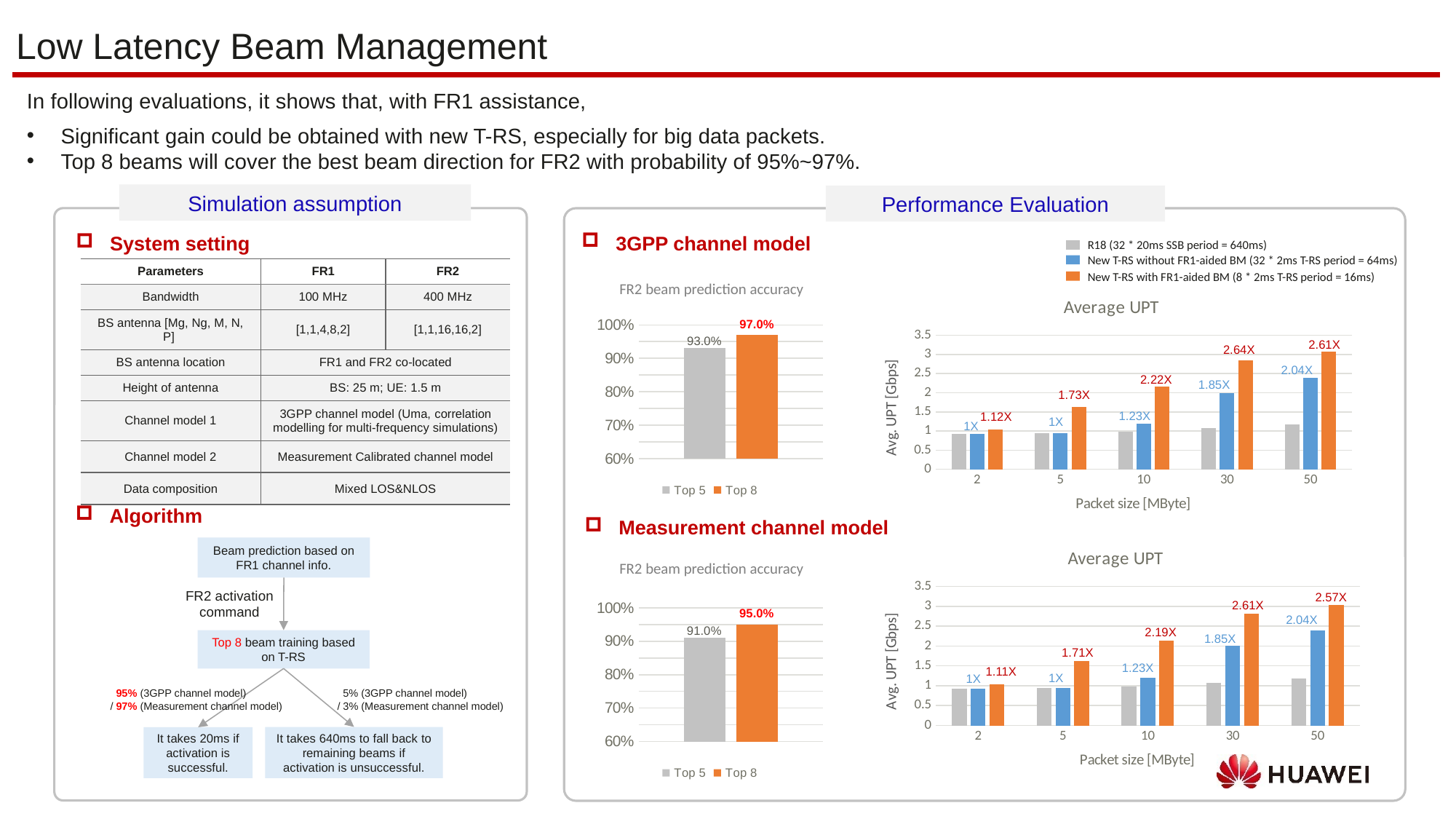

Low Latency Beam Management

In following evaluations, it shows that, with FR1 assistance,
Significant gain could be obtained with new T-RS, especially for big data packets.
Top 8 beams will cover the best beam direction for FR2 with probability of 95%~97%.
Simulation assumption
Performance Evaluation

3GPP channel model
System setting
R18 (32 * 20ms SSB period = 640ms)

New T-RS without FR1-aided BM (32 * 2ms T-RS period = 64ms)

New T-RS with FR1-aided BM (8 * 2ms T-RS period = 16ms)

| Parameters | FR1 | FR2 |
| --- | --- | --- |
| Bandwidth | 100 MHz | 400 MHz |
| BS antenna [Mg, Ng, M, N, P] | [1,1,4,8,2] | [1,1,16,16,2] |
| BS antenna location | FR1 and FR2 co-located |  |
| Height of antenna | BS: 25 m; UE: 1.5 m |  |
| Channel model 1 | 3GPP channel model (Uma, correlation modelling for multi-frequency simulations) |  |
| Channel model 2 | Measurement Calibrated channel model |  |
| Data composition | Mixed LOS&NLOS |  |
 FR2 beam prediction accuracy

### Chart: Average UPT

| Category | R18 | New TRS without FR1-aided BM | New TRS with FR1-aided BM |
|---|---|---|---|
| 2 | 0.926148 | 0.926148 | 1.033699 |
| 5 | 0.94373 | 0.94373 | 1.628855 |
| 10 | 0.97266 | 1.19395 | 2.159526 |
| 30 | 1.07979 | 1.99898 | 2.855964 |
| 50 | 1.17592 | 2.39526 | 3.065928 |

### Chart

| Category | Top 5 | Top 8 |
|---|---|---|
| NLOS/LOS | 0.93 | 0.97 |
2.61X
2.64X
2.04X
2.22X
1.85X
1.73X
1.23X
1.12X
1X
1X
Algorithm
Measurement channel model

### Chart: Average UPT

| Category | R18 | New TRS without FR1-aided BM | New TRS with FR1-aided BM |
|---|---|---|---|
| 2 | 0.926148 | 0.926148 | 1.031475 |
| 5 | 0.94373 | 0.94373 | 1.614658 |
| 10 | 0.97266 | 1.19395 | 2.134671 |
| 30 | 1.07979 | 1.99898 | 2.817592 |
| 50 | 1.17592 | 2.39526 | 3.023787 |
2.57X
2.61X
2.04X
2.19X
1.85X
1.71X
1.23X
1.11X
1X
1X
Beam prediction based on FR1 channel info.
 FR2 beam prediction accuracy
FR2 activation command

### Chart

| Category | Top 5 | Top 8 |
|---|---|---|
| NLOS/LOS | 0.91 | 0.95 |
Top 8 beam training based on T-RS
  5% (3GPP channel model)
/ 3% (Measurement channel model)
   95% (3GPP channel model)
 / 97% (Measurement channel model)
It takes 640ms to fall back to remaining beams if activation is unsuccessful.
It takes 20ms if activation is successful.